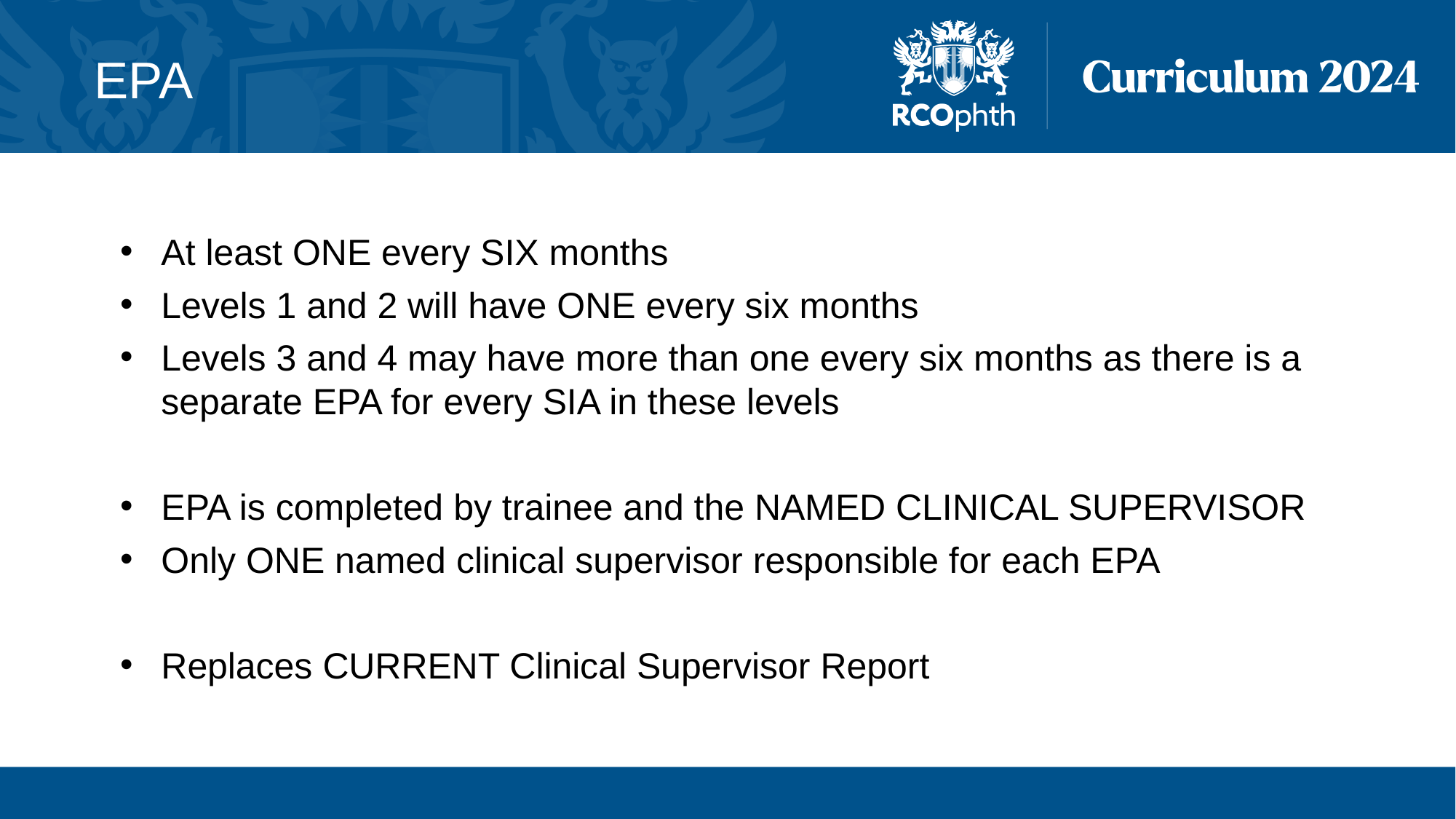

# EPA
At least ONE every SIX months
Levels 1 and 2 will have ONE every six months
Levels 3 and 4 may have more than one every six months as there is a separate EPA for every SIA in these levels

EPA is completed by trainee and the NAMED CLINICAL SUPERVISOR
Only ONE named clinical supervisor responsible for each EPA

Replaces CURRENT Clinical Supervisor Report